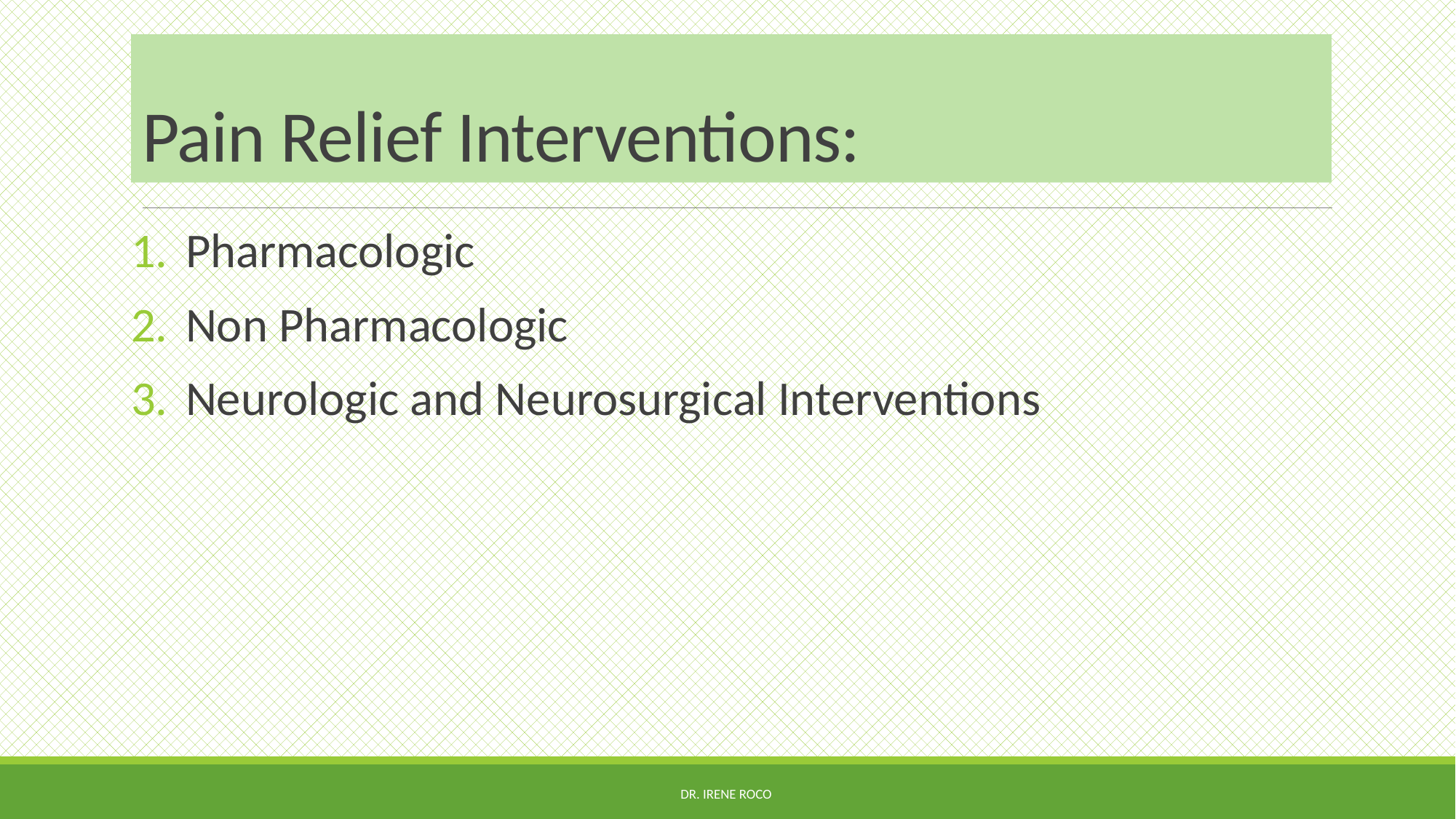

# Pain Relief Interventions:
Pharmacologic
Non Pharmacologic
Neurologic and Neurosurgical Interventions
Dr. Irene Roco